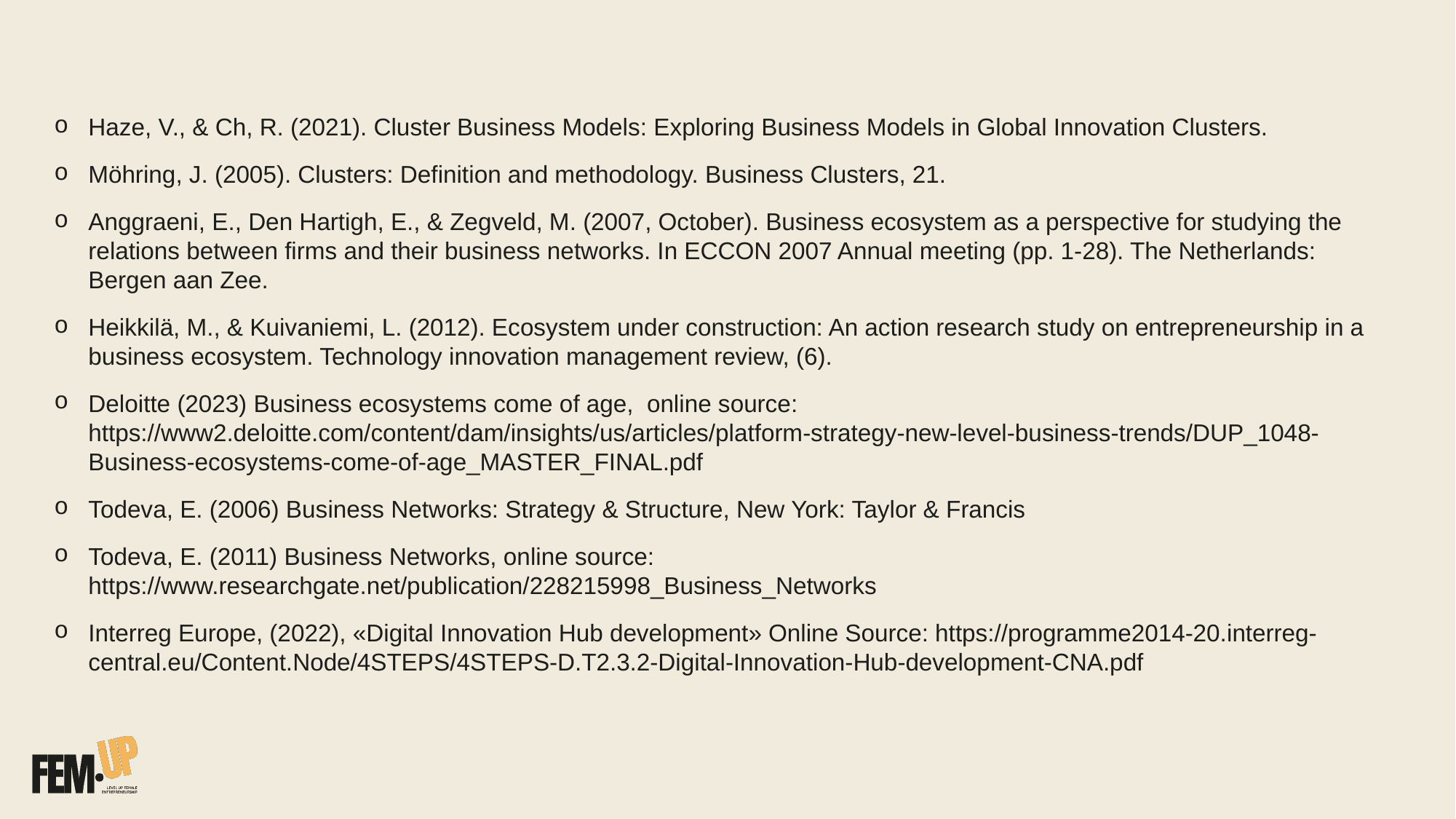

Haze, V., & Ch, R. (2021). Cluster Business Models: Exploring Business Models in Global Innovation Clusters.
Möhring, J. (2005). Clusters: Definition and methodology. Business Clusters, 21.
Anggraeni, E., Den Hartigh, E., & Zegveld, M. (2007, October). Business ecosystem as a perspective for studying the relations between firms and their business networks. In ECCON 2007 Annual meeting (pp. 1-28). The Netherlands: Bergen aan Zee.
Heikkilä, M., & Kuivaniemi, L. (2012). Ecosystem under construction: An action research study on entrepreneurship in a business ecosystem. Technology innovation management review, (6).
Deloitte (2023) Business ecosystems come of age,  online source: https://www2.deloitte.com/content/dam/insights/us/articles/platform-strategy-new-level-business-trends/DUP_1048-Business-ecosystems-come-of-age_MASTER_FINAL.pdf
Todeva, E. (2006) Business Networks: Strategy & Structure, New York: Taylor & Francis
Todeva, E. (2011) Business Networks, online source:  https://www.researchgate.net/publication/228215998_Business_Networks
Interreg Europe, (2022), «Digital Innovation Hub development» Online Source: https://programme2014-20.interreg-central.eu/Content.Node/4STEPS/4STEPS-D.T2.3.2-Digital-Innovation-Hub-development-CNA.pdf